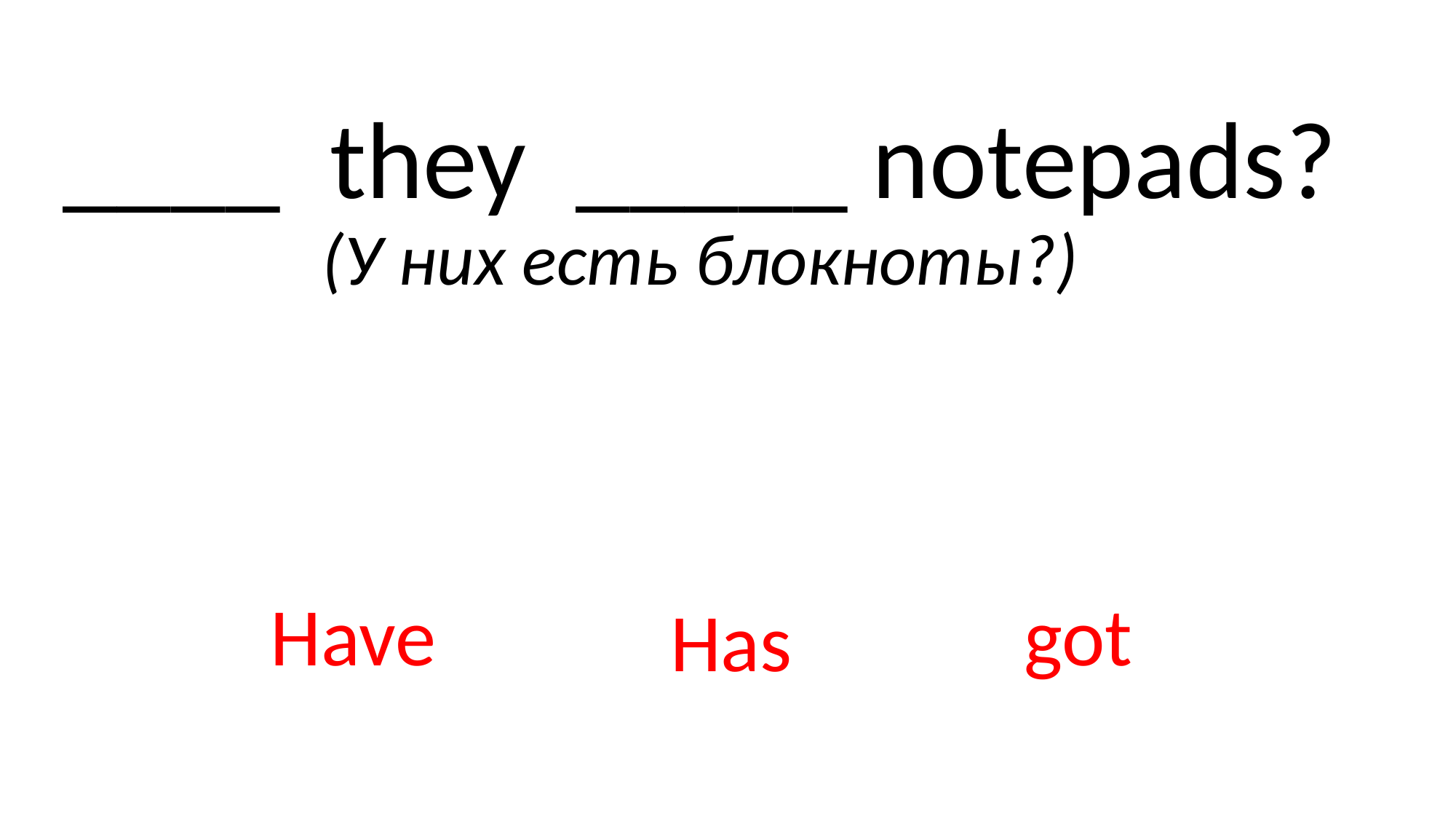

# ____  they  _____ notepads? (У них есть блокноты?)
Have
got
Has